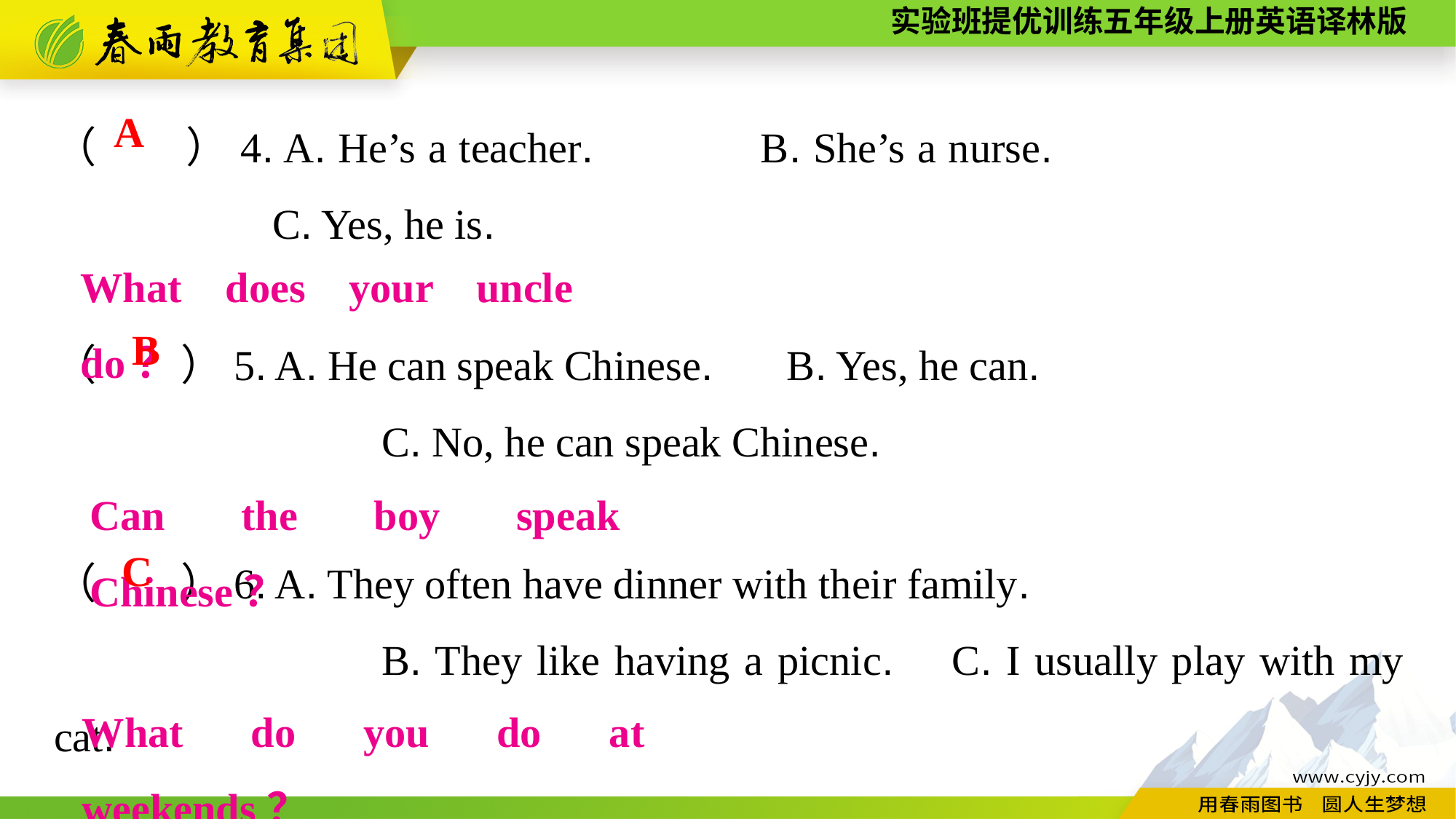

（　　）4. A. He’s a teacher.	            B. She’s a nurse.						C. Yes, he is.

（　　）5. A. He can speak Chinese.       B. Yes, he can.
			C. No, he can speak Chinese.

（　　）6. A. They often have dinner with their family.
			B. They like having a picnic.       C. I usually play with my cat.
A
What does your uncle do？
B
Can the boy speak Chinese？
C
What do you do at weekends？